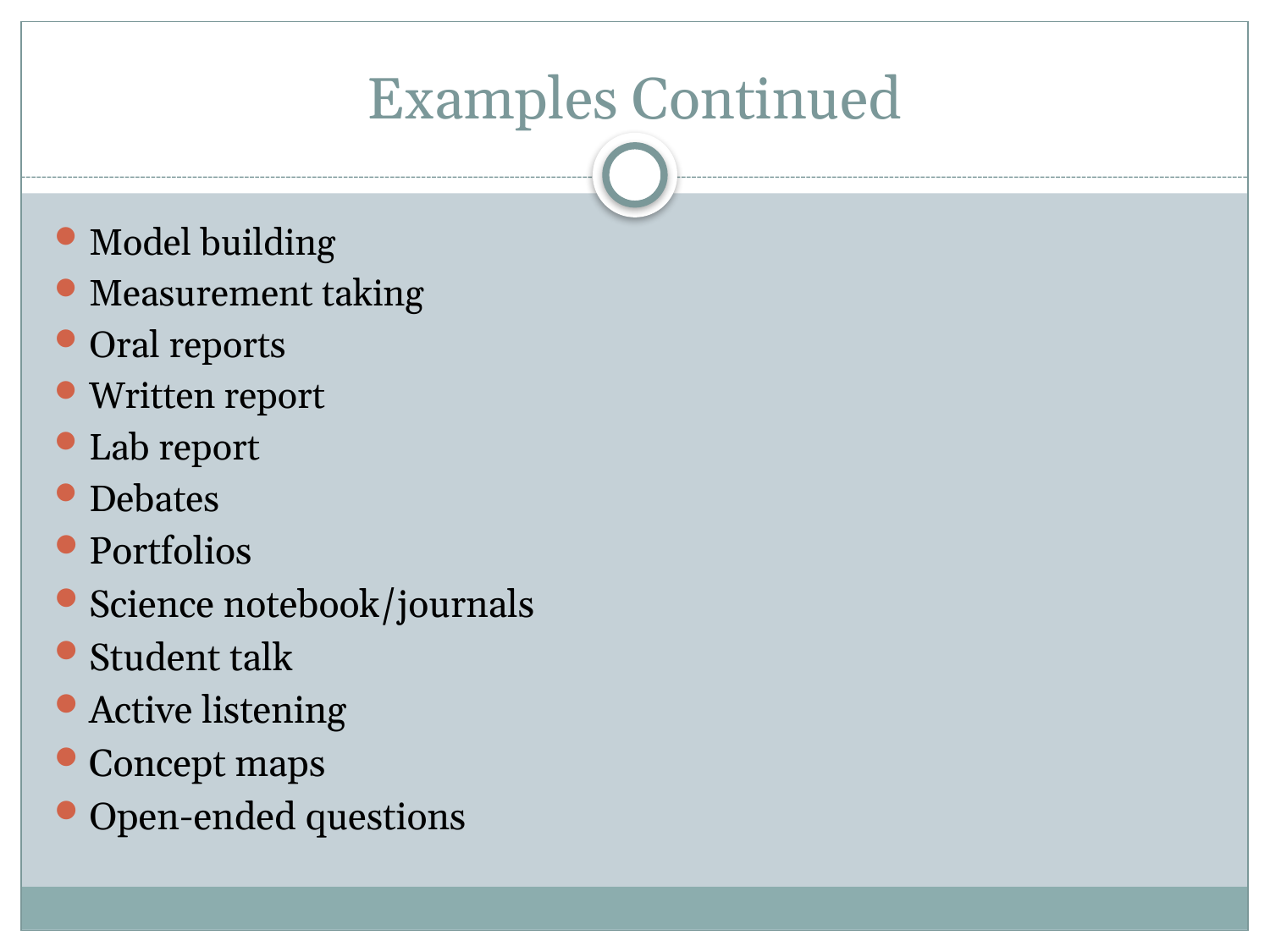

# Examples Continued
Model building
Measurement taking
Oral reports
Written report
Lab report
Debates
Portfolios
Science notebook/journals
Student talk
Active listening
Concept maps
Open-ended questions